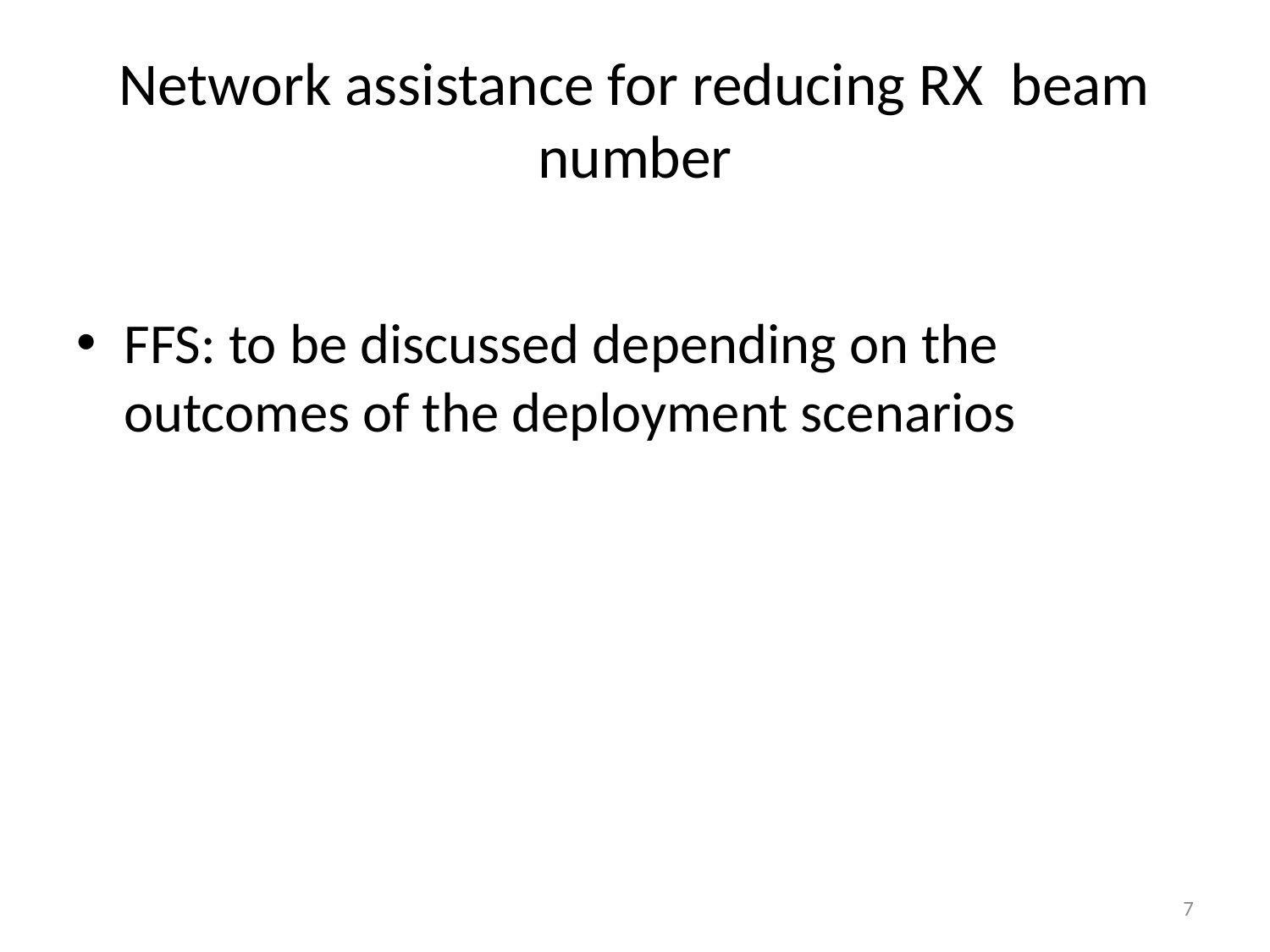

# Network assistance for reducing RX  beam number

FFS: to be discussed depending on the outcomes of the deployment scenarios
7